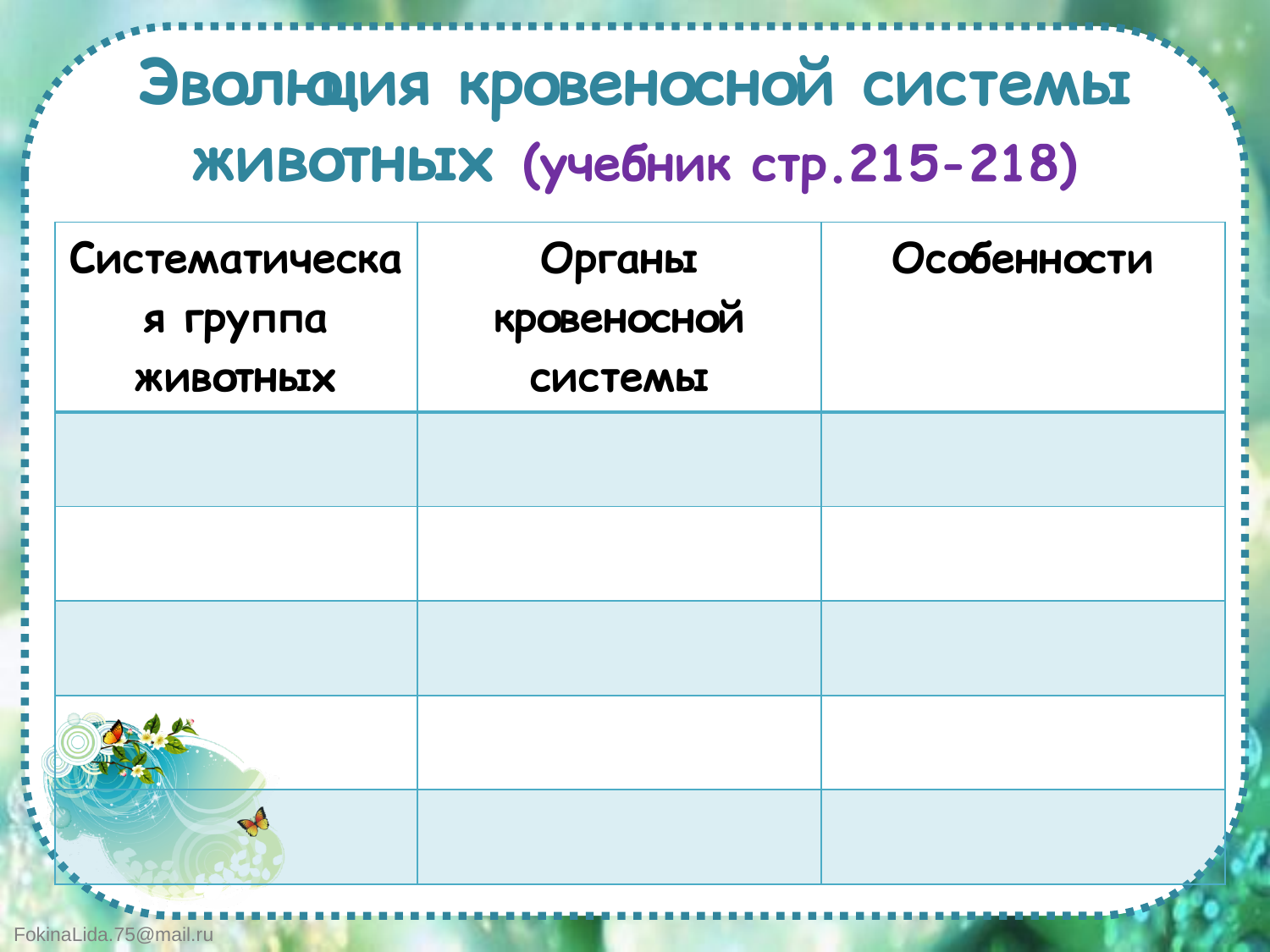

# Эволюция кровеносной системы животных (учебник стр.215-218)
| Систематическая группа животных | Органы кровеносной системы | Особенности |
| --- | --- | --- |
|  |  |  |
|  |  |  |
|  |  |  |
|  |  |  |
|  |  |  |